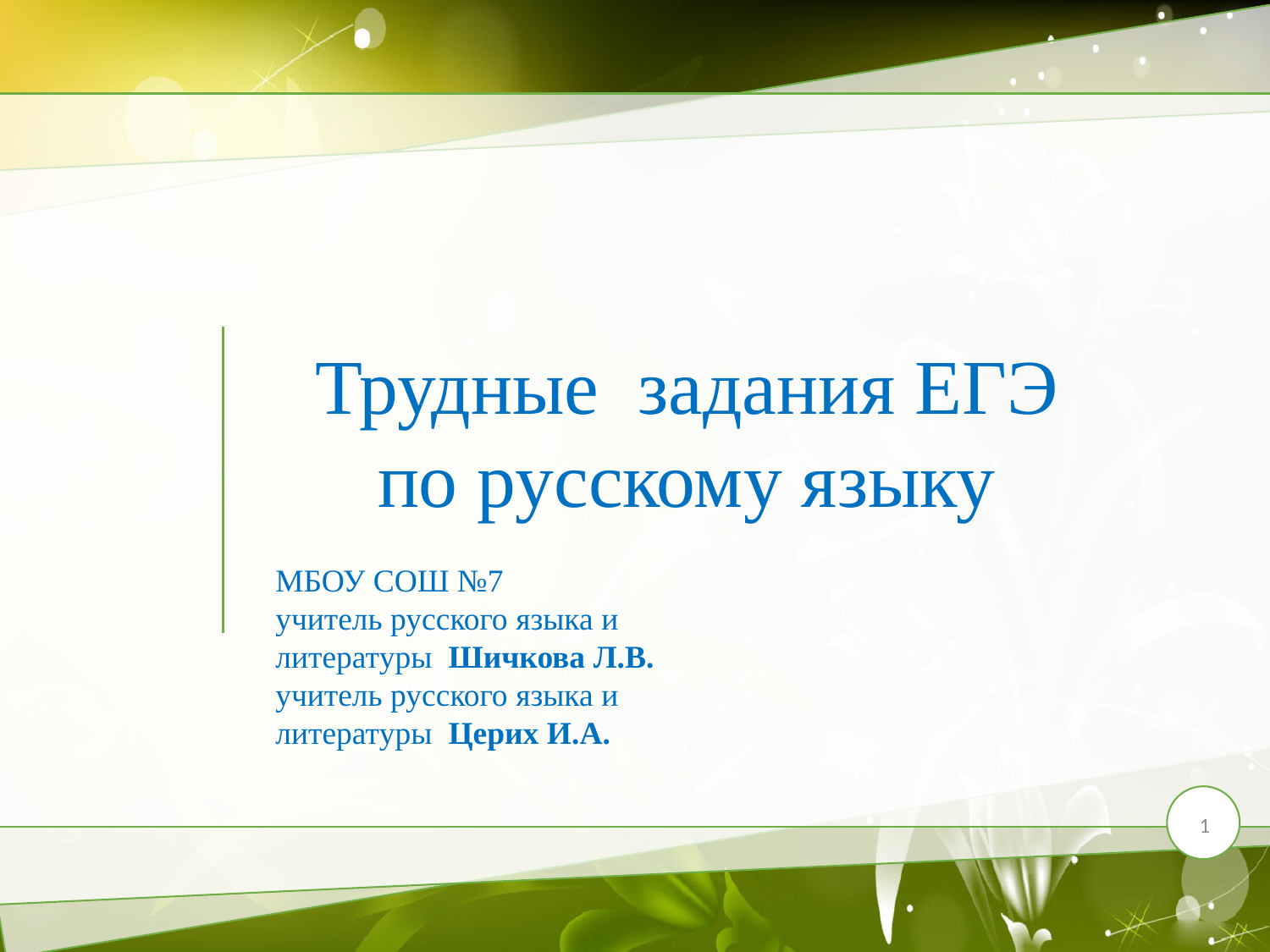

Трудные  задания ЕГЭ
по русскому языку
МБОУ СОШ №7
учитель русского языка и литературы  Шичкова Л.В.
учитель русского языка и литературы  Церих И.А.

1